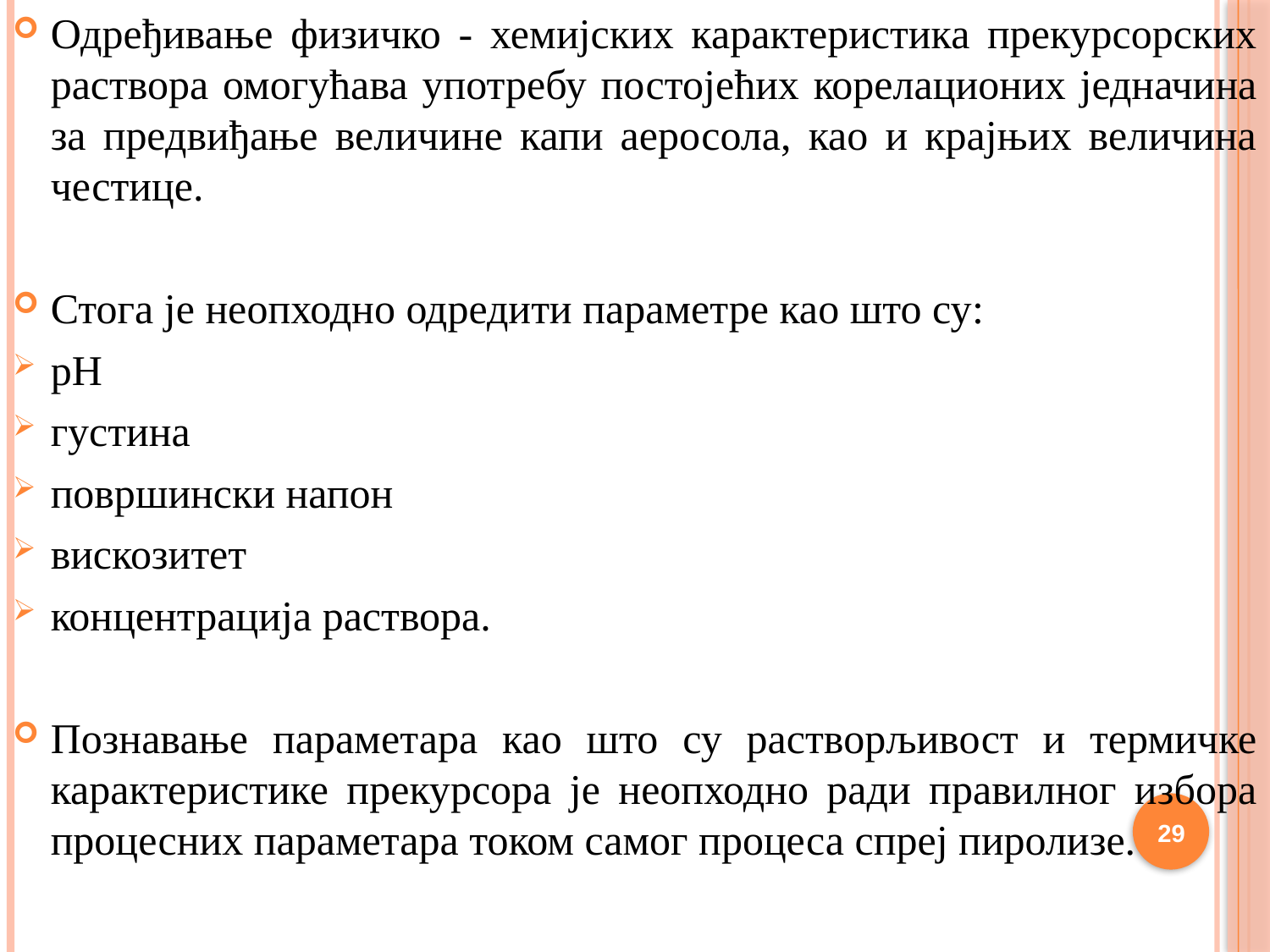

Одређивање физичко - хемијских карактеристика прекурсорских раствора омогућава употребу постојећих корелационих једначина за предвиђање величине капи аеросола, као и крајњих величина честице.

Стога је неопходно одредити параметре као што су:
pH
густина
површински напон
вискозитет
концентрација раствора.

Познавање параметара као што су растворљивост и термичке карактеристике прекурсора је неопходно ради правилног избора процесних параметара током самог процеса спреј пиролизе.
29